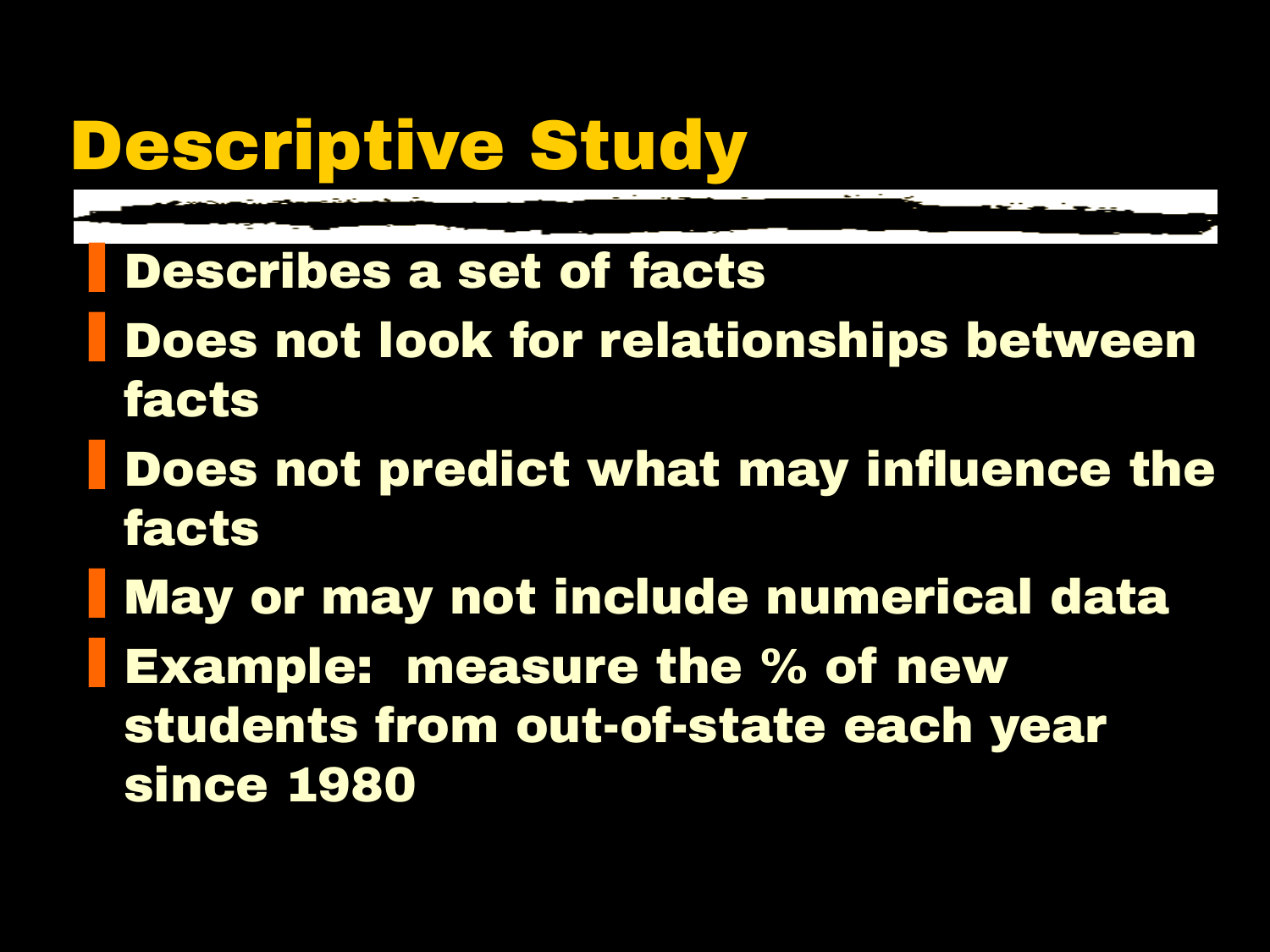

# Descriptive Study
Describes a set of facts
Does not look for relationships between facts
Does not predict what may influence the facts
May or may not include numerical data
Example:  measure the % of new students from out-of-state each year since 1980